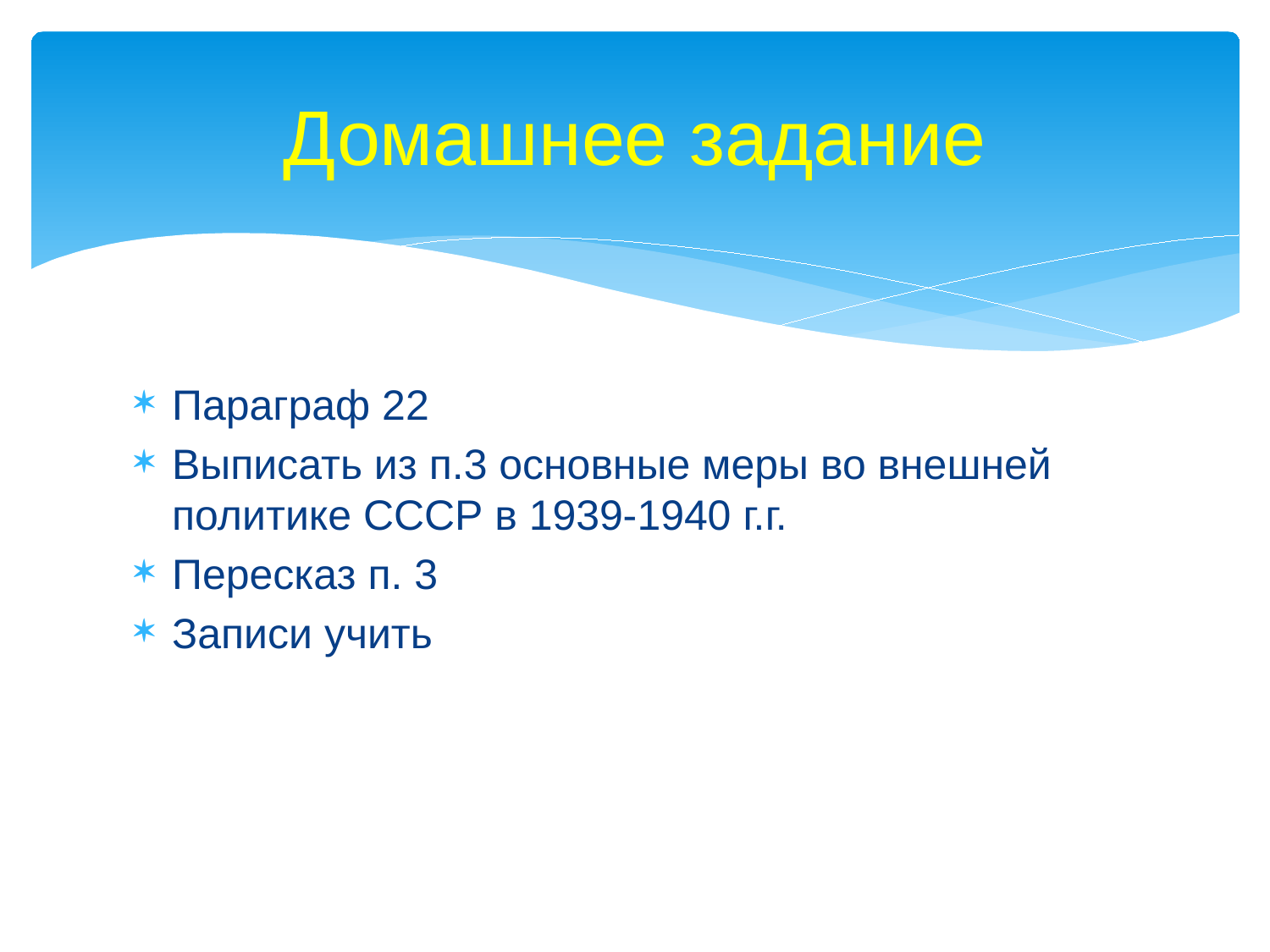

# Домашнее задание
Параграф 22
Выписать из п.3 основные меры во внешней политике СССР в 1939-1940 г.г.
Пересказ п. 3
Записи учить